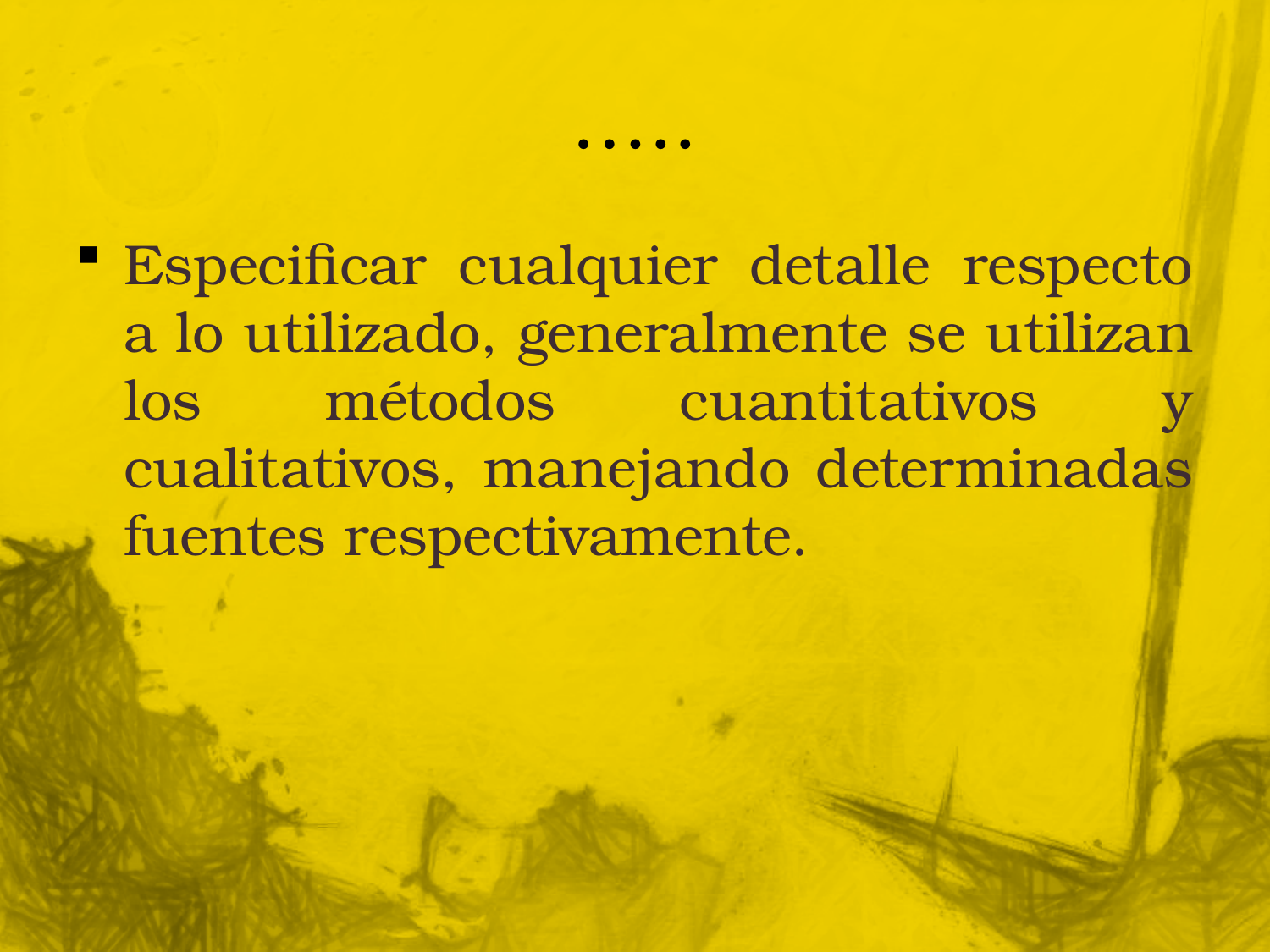

# …..
Especificar cualquier detalle respecto a lo utilizado, generalmente se utilizan los métodos cuantitativos y cualitativos, manejando determinadas fuentes respectivamente.